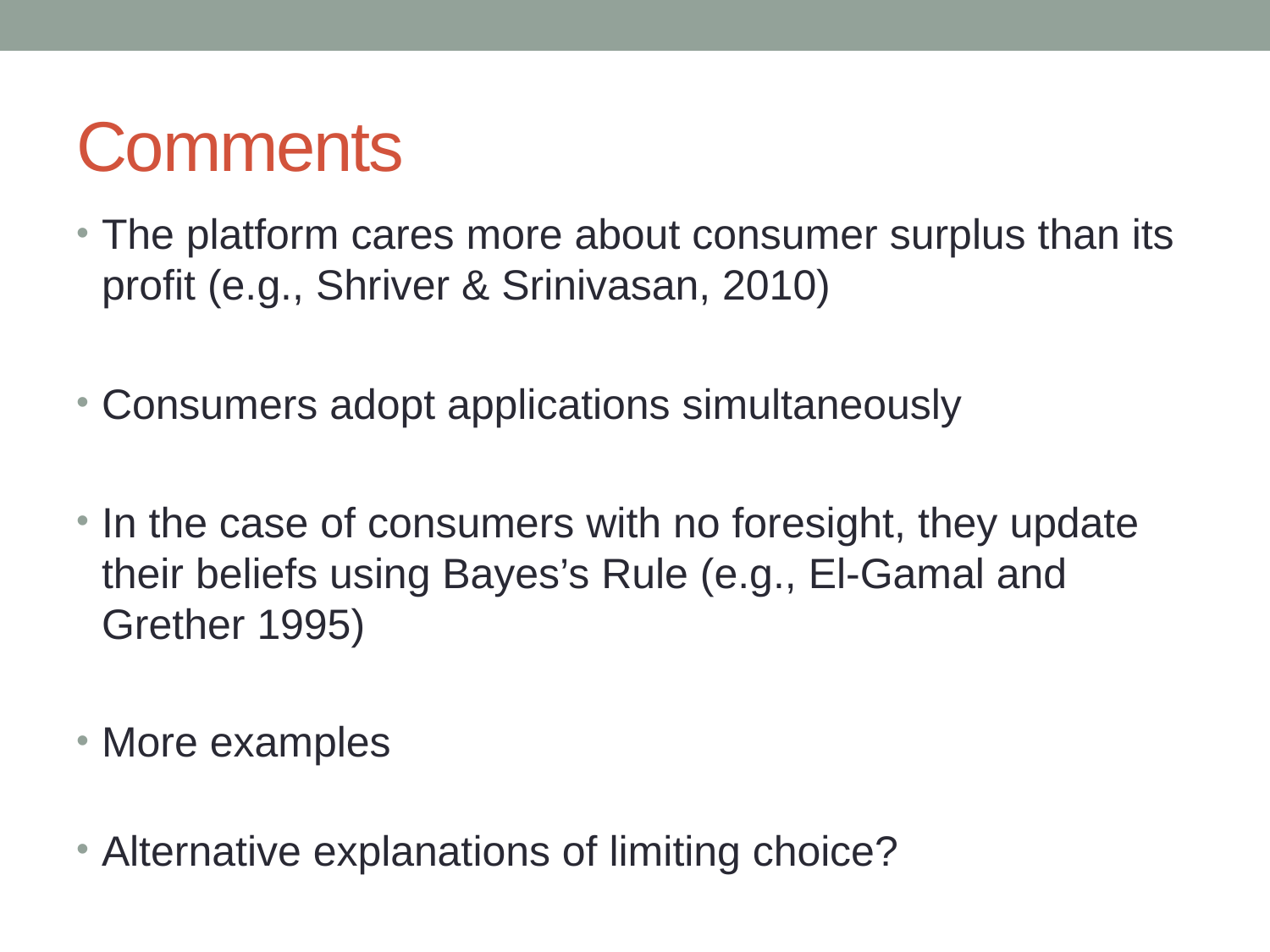

# Comments
The platform cares more about consumer surplus than its profit (e.g., Shriver & Srinivasan, 2010)

Consumers adopt applications simultaneously

In the case of consumers with no foresight, they update their beliefs using Bayes’s Rule (e.g., El-Gamal and Grether 1995)

More examples

Alternative explanations of limiting choice?